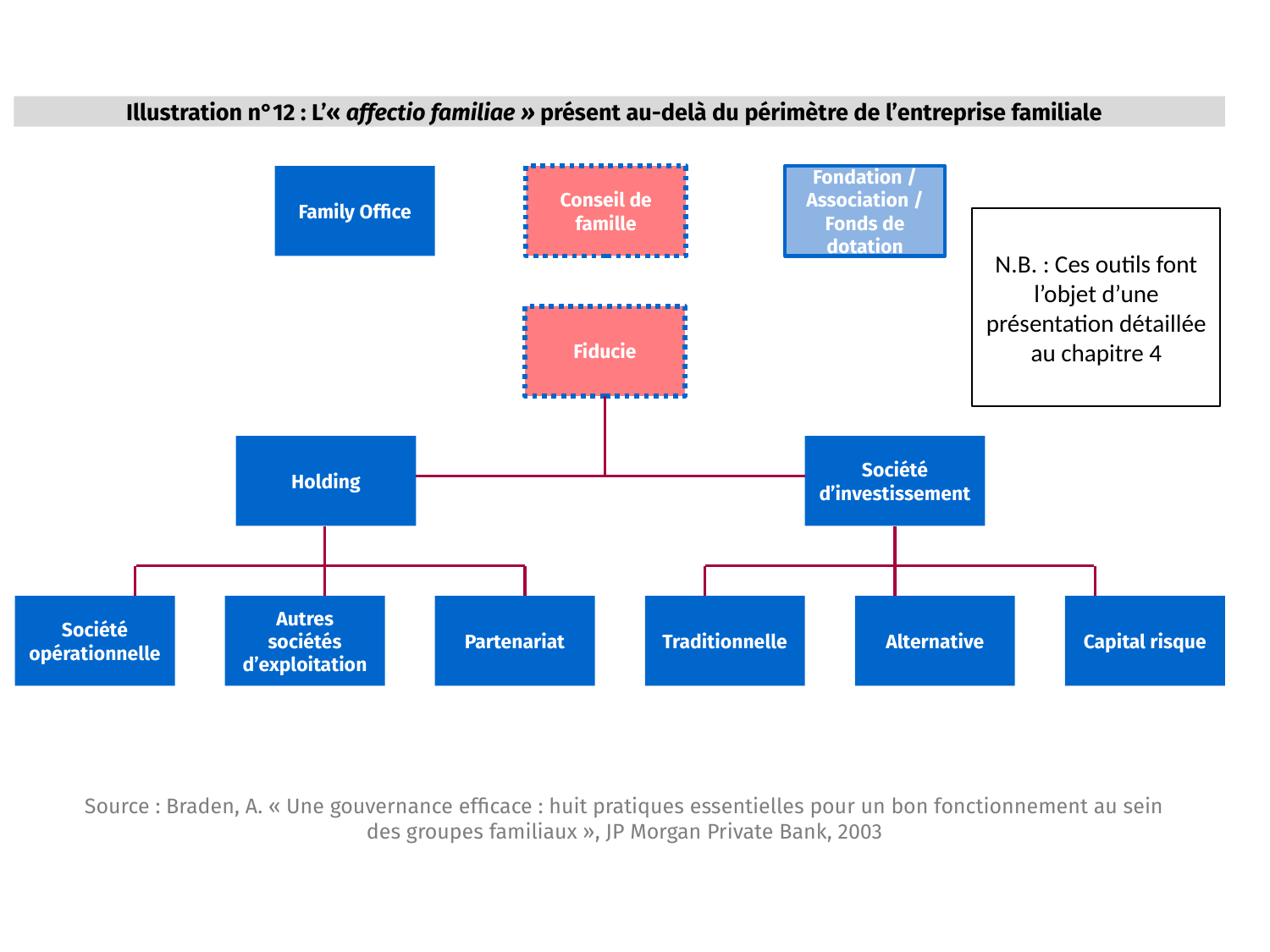

Illustration n°12 : L’« affectio familiae » présent au-delà du périmètre de l’entreprise familiale

Family Office
Conseil de famille
Fondation /
Association /
Fonds de dotation
N.B. : Ces outils font l’objet d’une présentation détaillée au chapitre 4
Fiducie
Holding
Société d’investissement
Société opérationnelle
Autres sociétés d’exploitation
Partenariat
Traditionnelle
Alternative
Capital risque
Source : Braden, A. « Une gouvernance efficace : huit pratiques essentielles pour un bon fonctionnement au sein des groupes familiaux », JP Morgan Private Bank, 2003